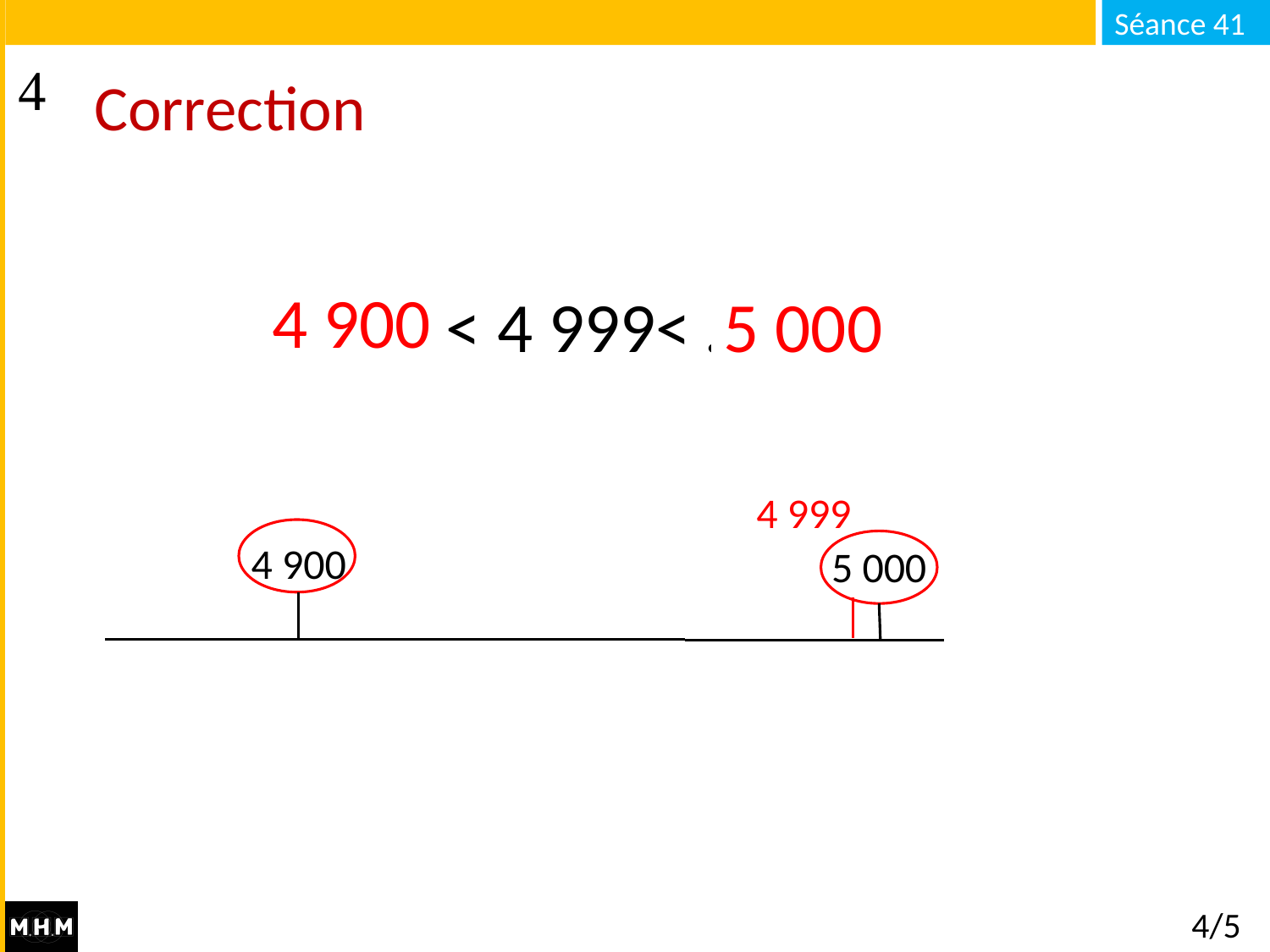

# Correction
4 900
… < 4 999< …
5 000
4 999

4 900
5 000

4/5